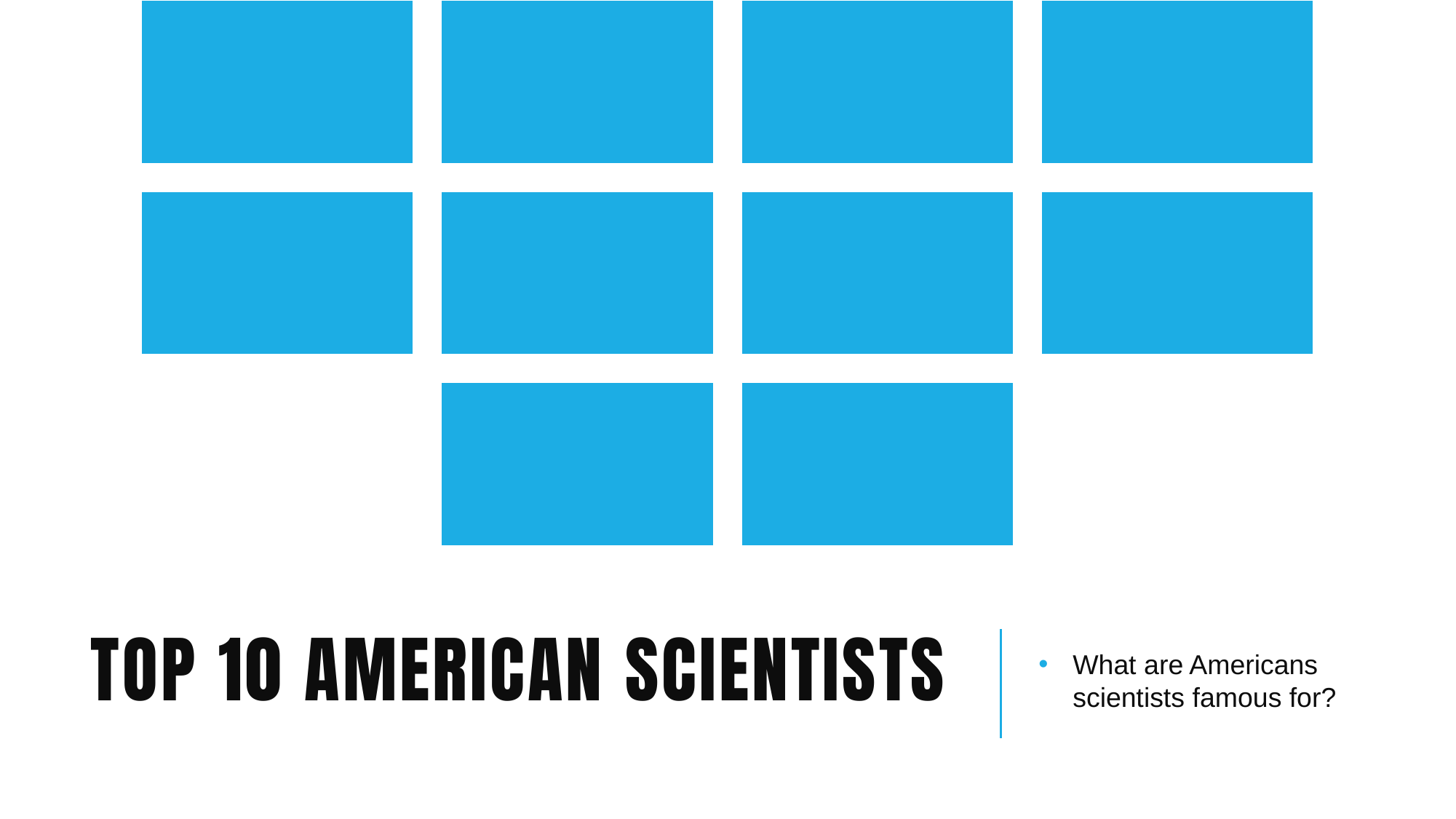

# Top 10 American scientists
What are Americans scientists famous for?